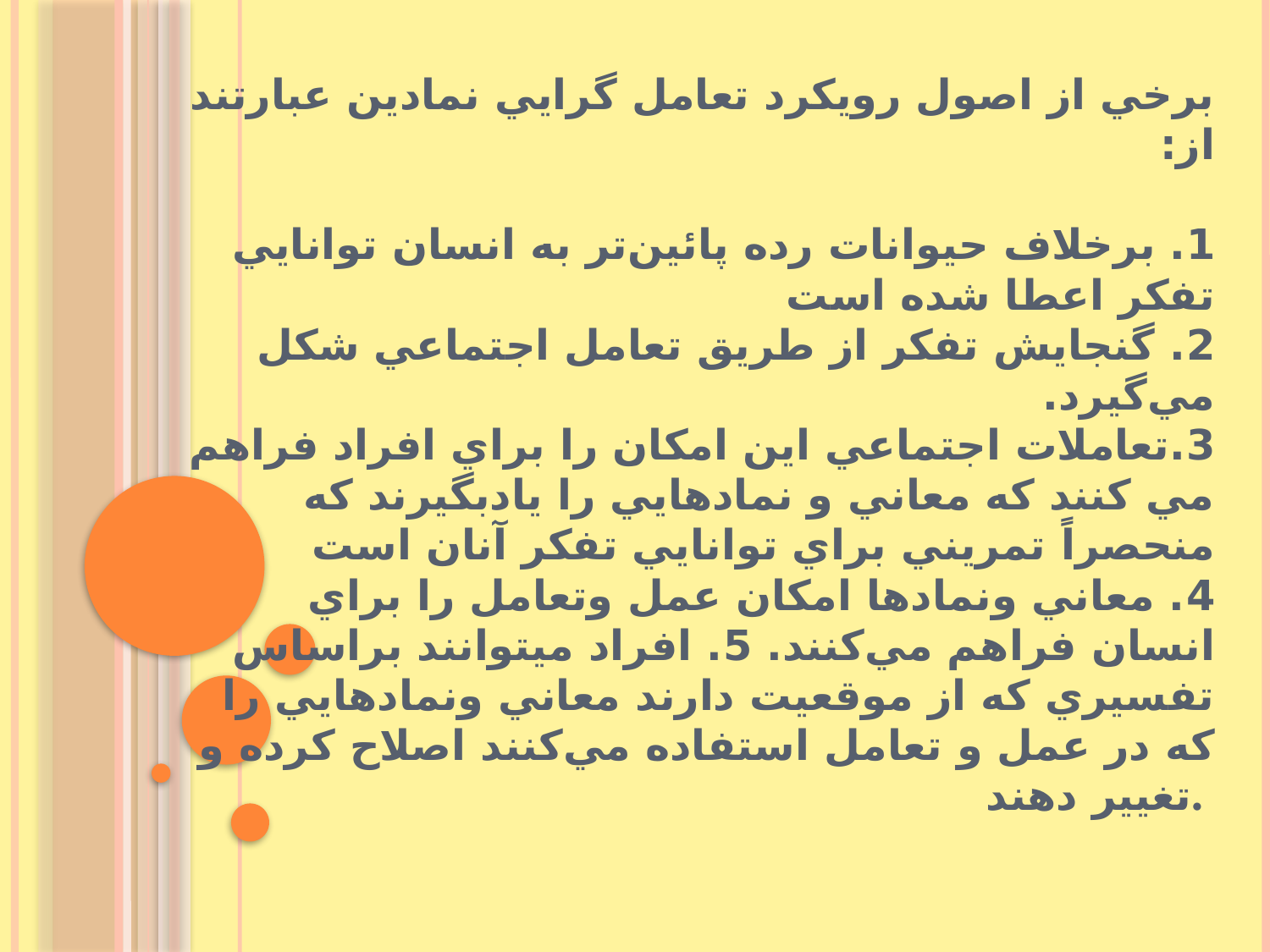

# برخي از اصول رويكرد تعامل گرايي نمادين عبارتند از: 1. برخلاف حيوانات رده پائين‌تر به انسان توانايي تفكر اعطا شده است 2. گنجايش تفكر از طريق تعامل اجتماعي شكل مي‌گيرد. 3.تعاملات اجتماعي اين امكان را براي افراد فراهم مي كنند كه معاني و نمادهايي را يادبگيرند كه منحصراً تمريني براي توانايي تفكر آنان است 4. معاني ونمادها امكان عمل وتعامل را براي انسان فراهم مي‌كنند. 5. افراد ميتوانند براساس تفسيري كه از موقعيت دارند معاني ونمادهايي را كه در عمل و تعامل استفاده مي‌كنند اصلاح كرده و تغيير دهند.